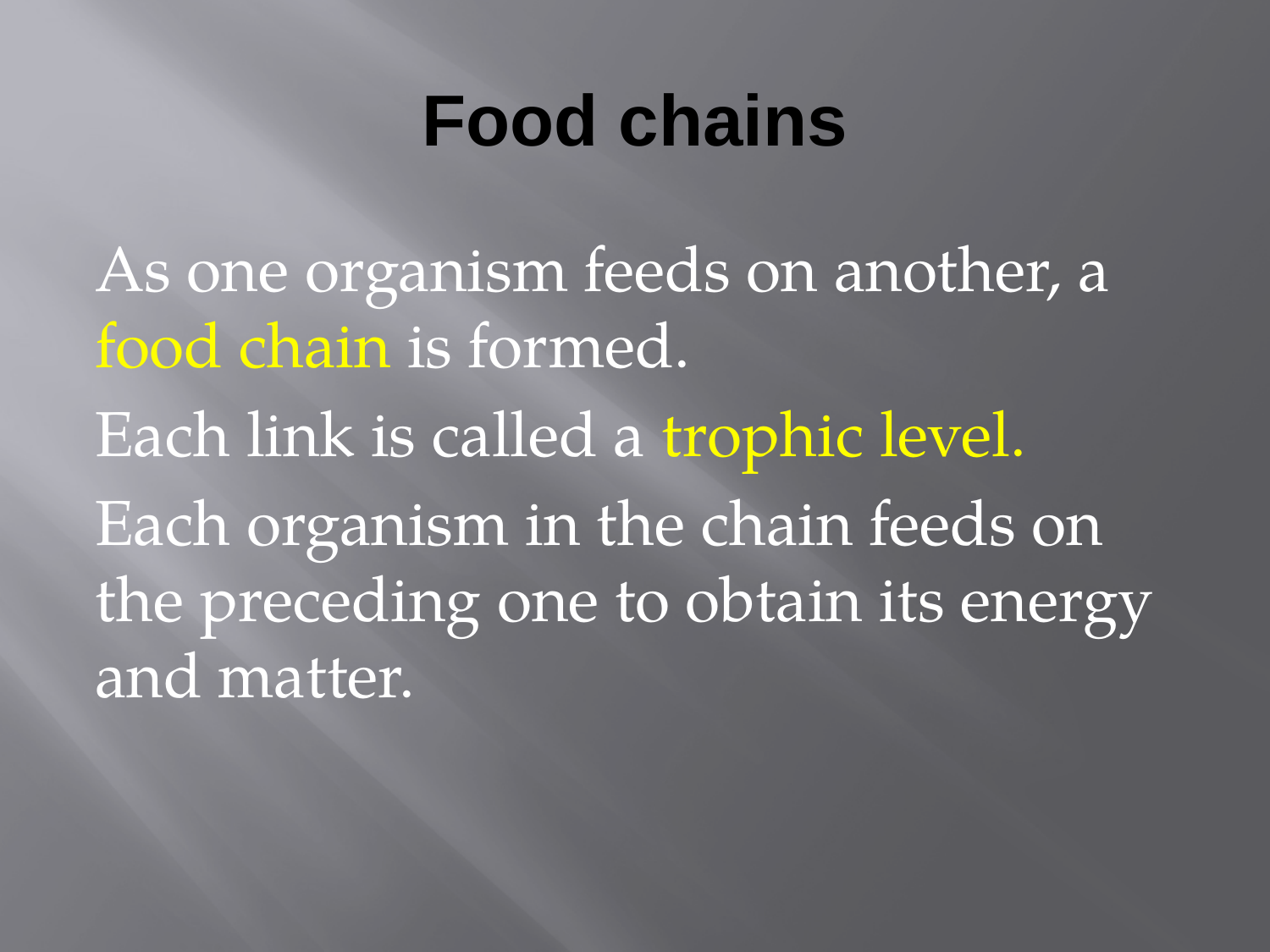

# Food chains
As one organism feeds on another, a food chain is formed.
Each link is called a trophic level.
Each organism in the chain feeds on the preceding one to obtain its energy and matter.